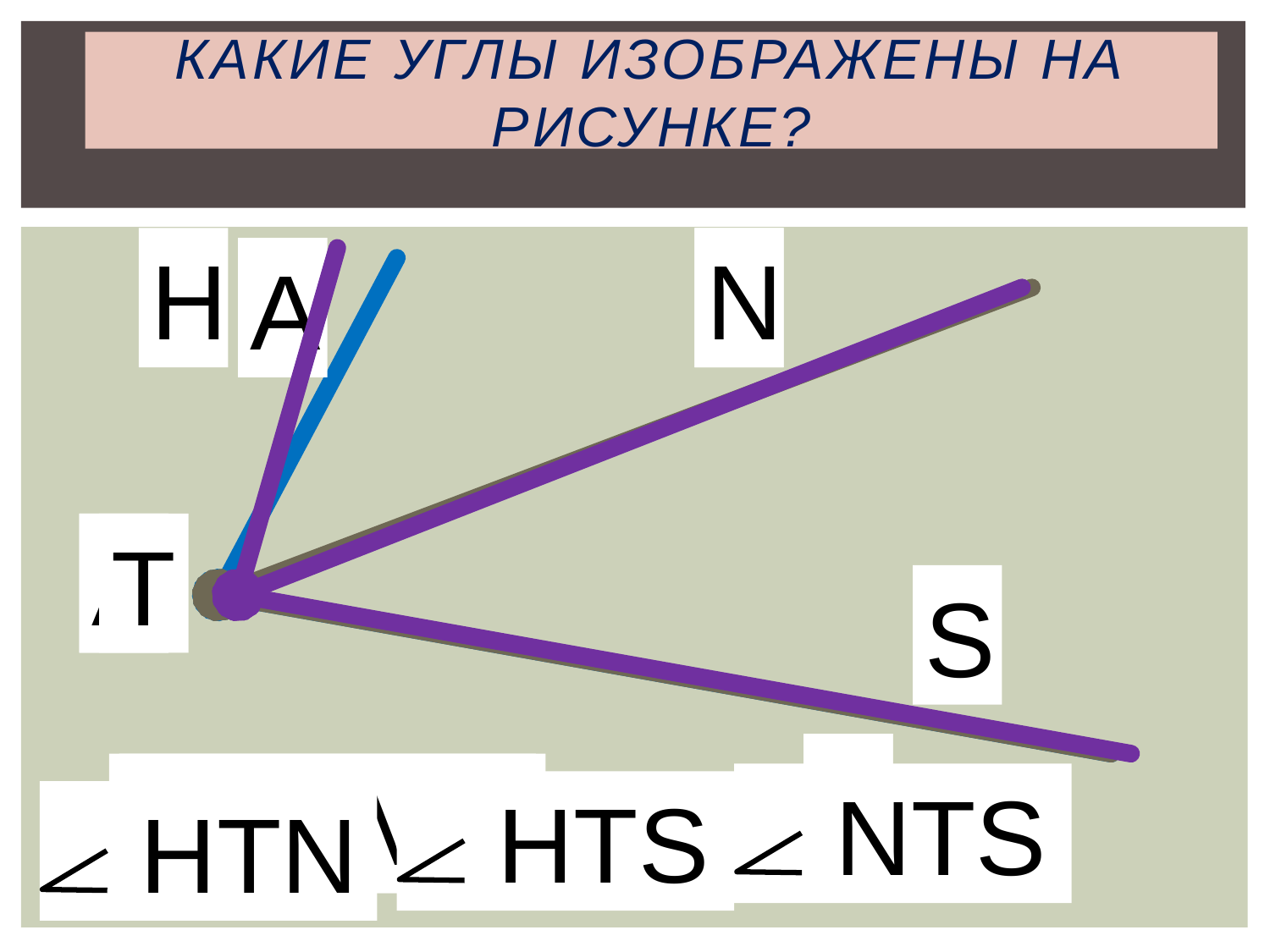

# Какие углы изображены на рисунке?
С
А
М
H
N
Т
S
А
О
В
   АОВ

   САМ

   NTS

   HTS

   HTN